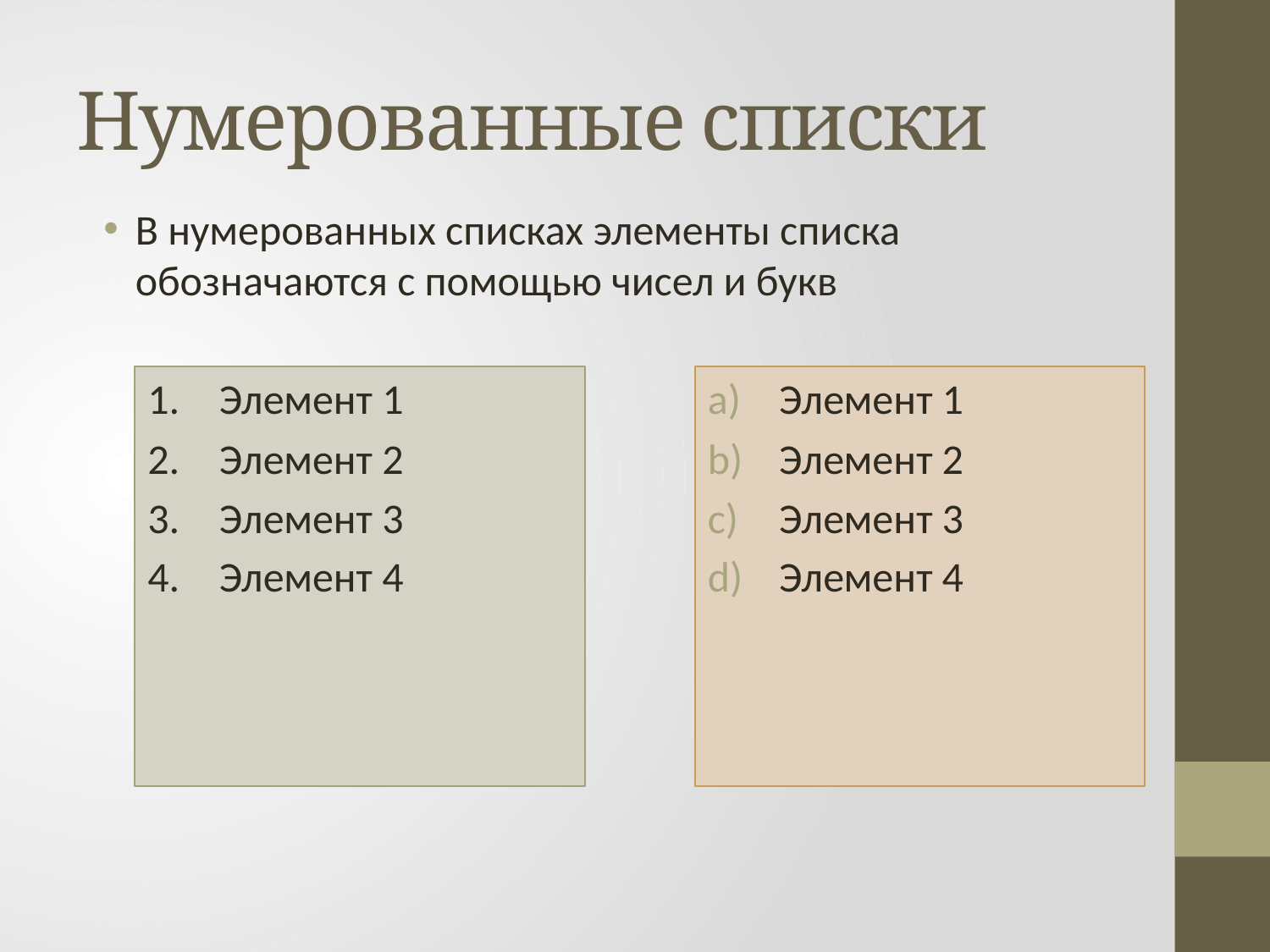

# Нумерованные списки
В нумерованных списках элементы списка обозначаются с помощью чисел и букв

Элемент 1
Элемент 2
Элемент 3
Элемент 4

Элемент 1
Элемент 2
Элемент 3
Элемент 4